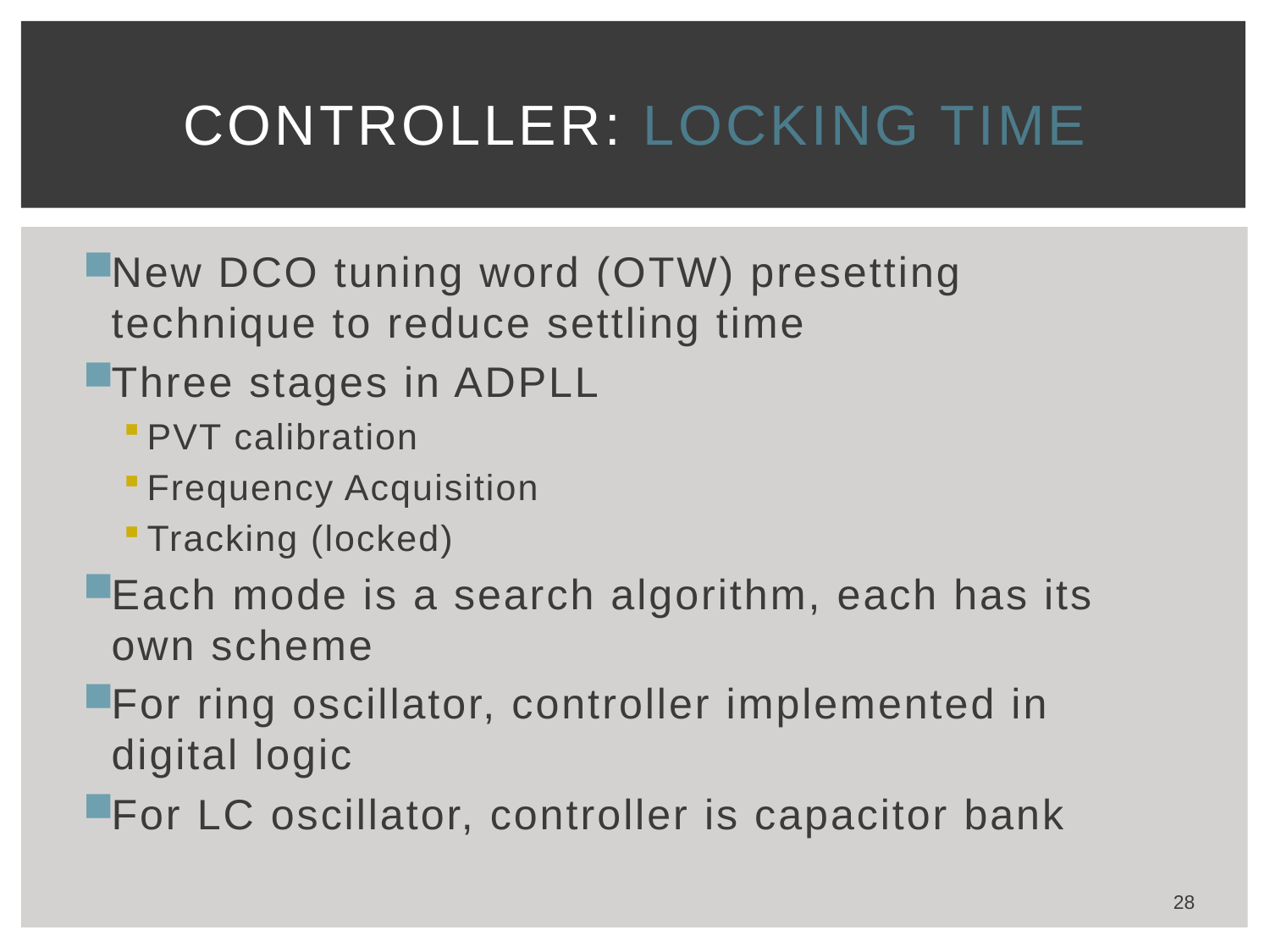

# CONTROLLER: LOCKING TIME
New DCO tuning word (OTW) presetting technique to reduce settling time
Three stages in ADPLL
PVT calibration
Frequency Acquisition
Tracking (locked)
Each mode is a search algorithm, each has its own scheme
For ring oscillator, controller implemented in digital logic
For LC oscillator, controller is capacitor bank
28